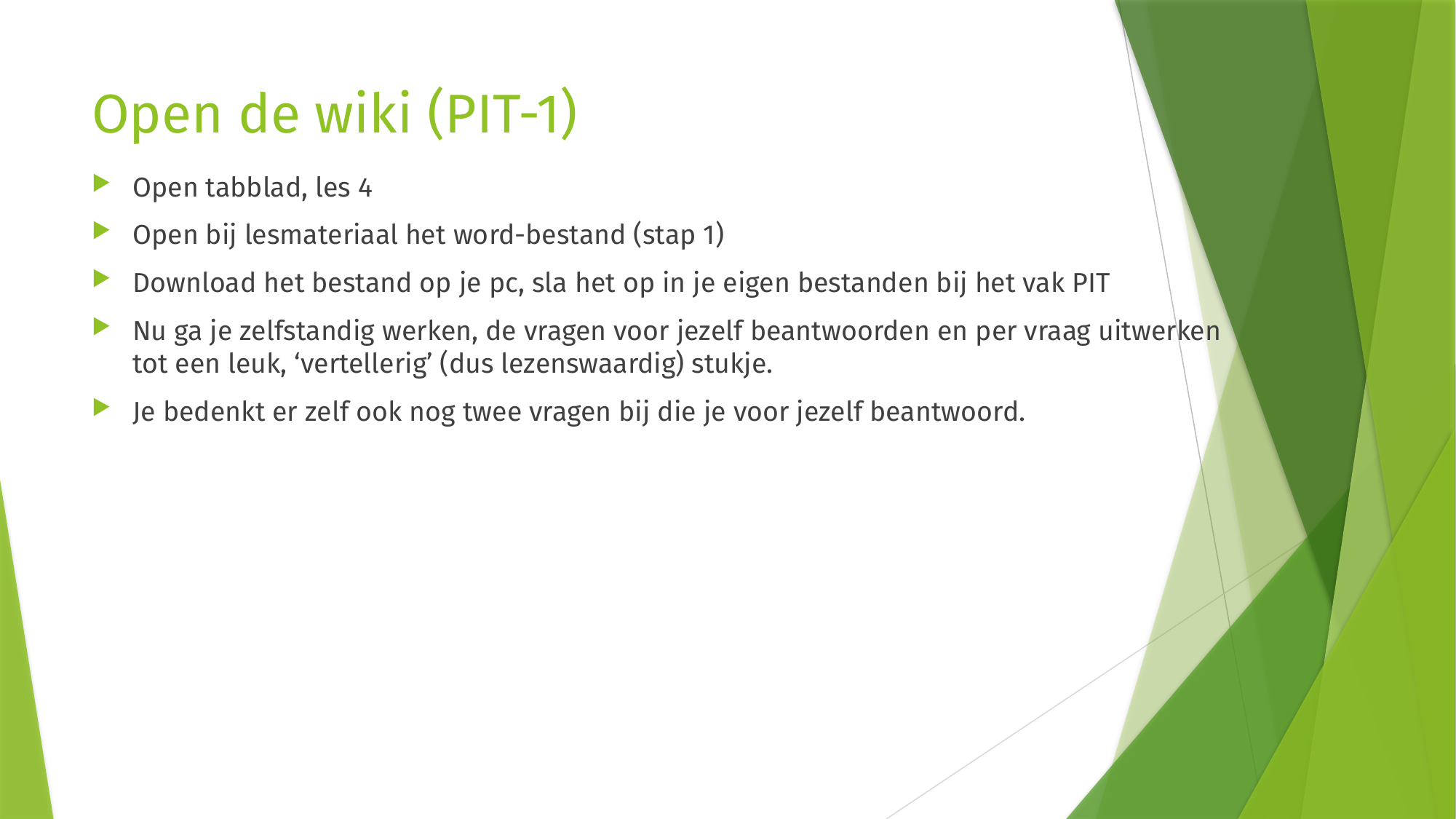

# Open de wiki (PIT-1)
Open tabblad, les 4
Open bij lesmateriaal het word-bestand (stap 1)
Download het bestand op je pc, sla het op in je eigen bestanden bij het vak PIT
Nu ga je zelfstandig werken, de vragen voor jezelf beantwoorden en per vraag uitwerken tot een leuk, ‘vertellerig’ (dus lezenswaardig) stukje.
Je bedenkt er zelf ook nog twee vragen bij die je voor jezelf beantwoord.